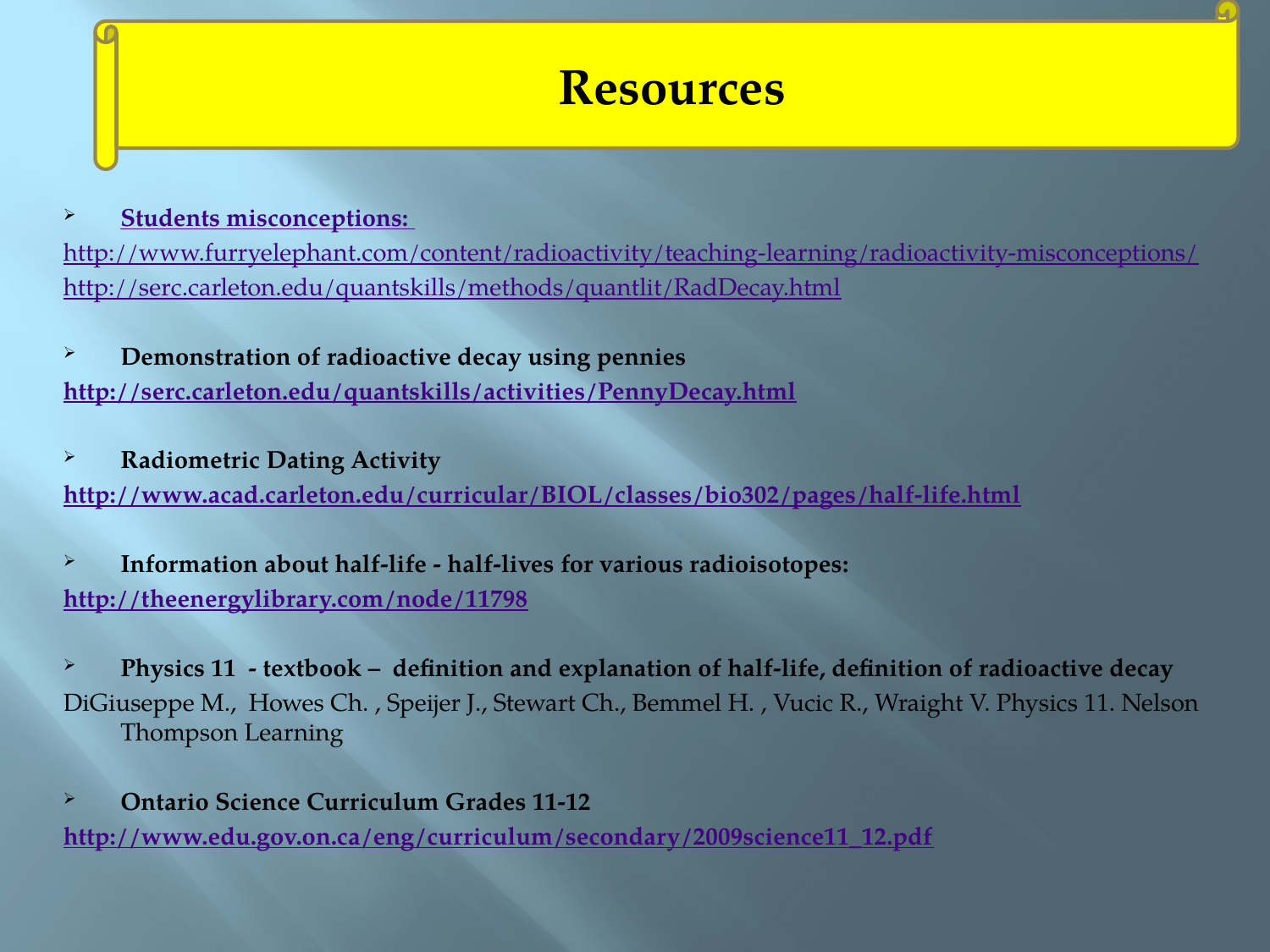

Resources

Students misconceptions:
http://www.furryelephant.com/content/radioactivity/teaching-learning/radioactivity-misconceptions/
http://serc.carleton.edu/quantskills/methods/quantlit/RadDecay.html

Demonstration of radioactive decay using pennies
http://serc.carleton.edu/quantskills/activities/PennyDecay.html

Radiometric Dating Activity
http://www.acad.carleton.edu/curricular/BIOL/classes/bio302/pages/half-life.html

Information about half-life - half-lives for various radioisotopes:
http://theenergylibrary.com/node/11798

Physics 11  - textbook –  definition and explanation of half-life, definition of radioactive decay
DiGiuseppe M.,  Howes Ch. , Speijer J., Stewart Ch., Bemmel H. , Vucic R., Wraight V. Physics 11. Nelson Thompson Learning

Ontario Science Curriculum Grades 11-12
http://www.edu.gov.on.ca/eng/curriculum/secondary/2009science11_12.pdf